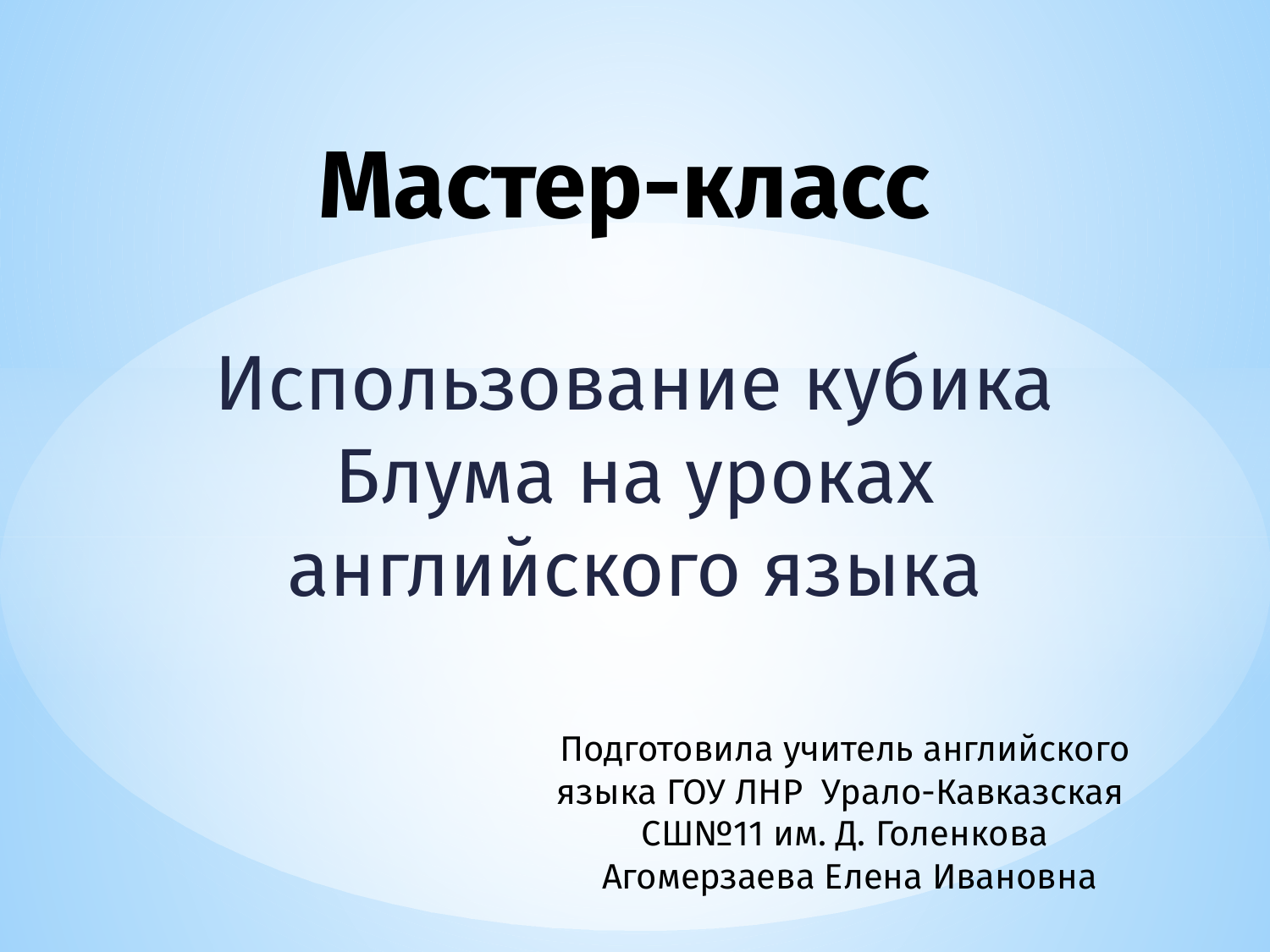

# Мастер-класс
Использование кубика Блума на уроках английского языка
Подготовила учитель английского языка ГОУ ЛНР  Урало-Кавказская
СШ№11 им. Д. Голенкова
 Агомерзаева Елена Ивановна